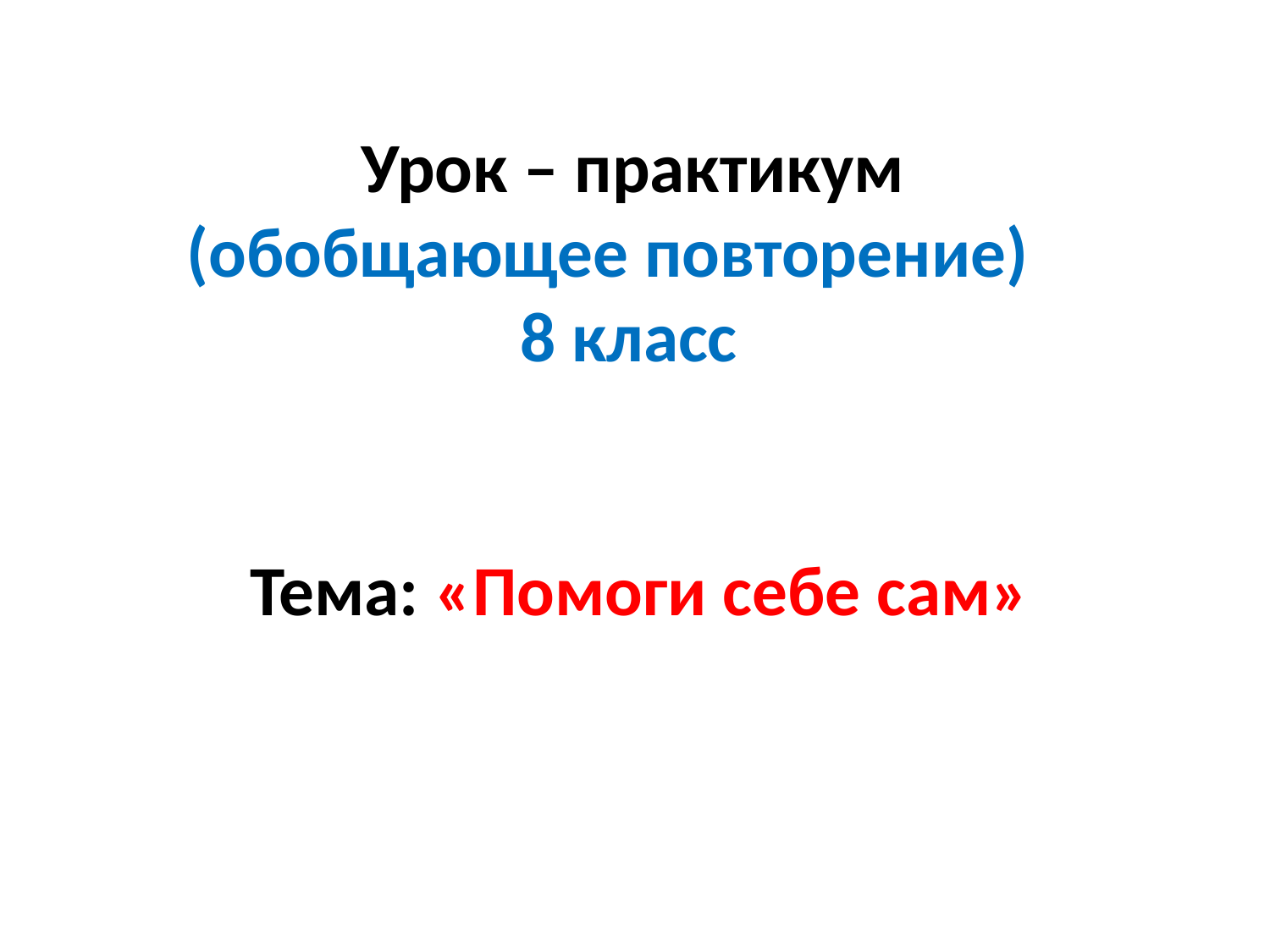

Урок – практикум
     (обобщающее повторение)
                          8 класс

         Тема: «Помоги себе сам»